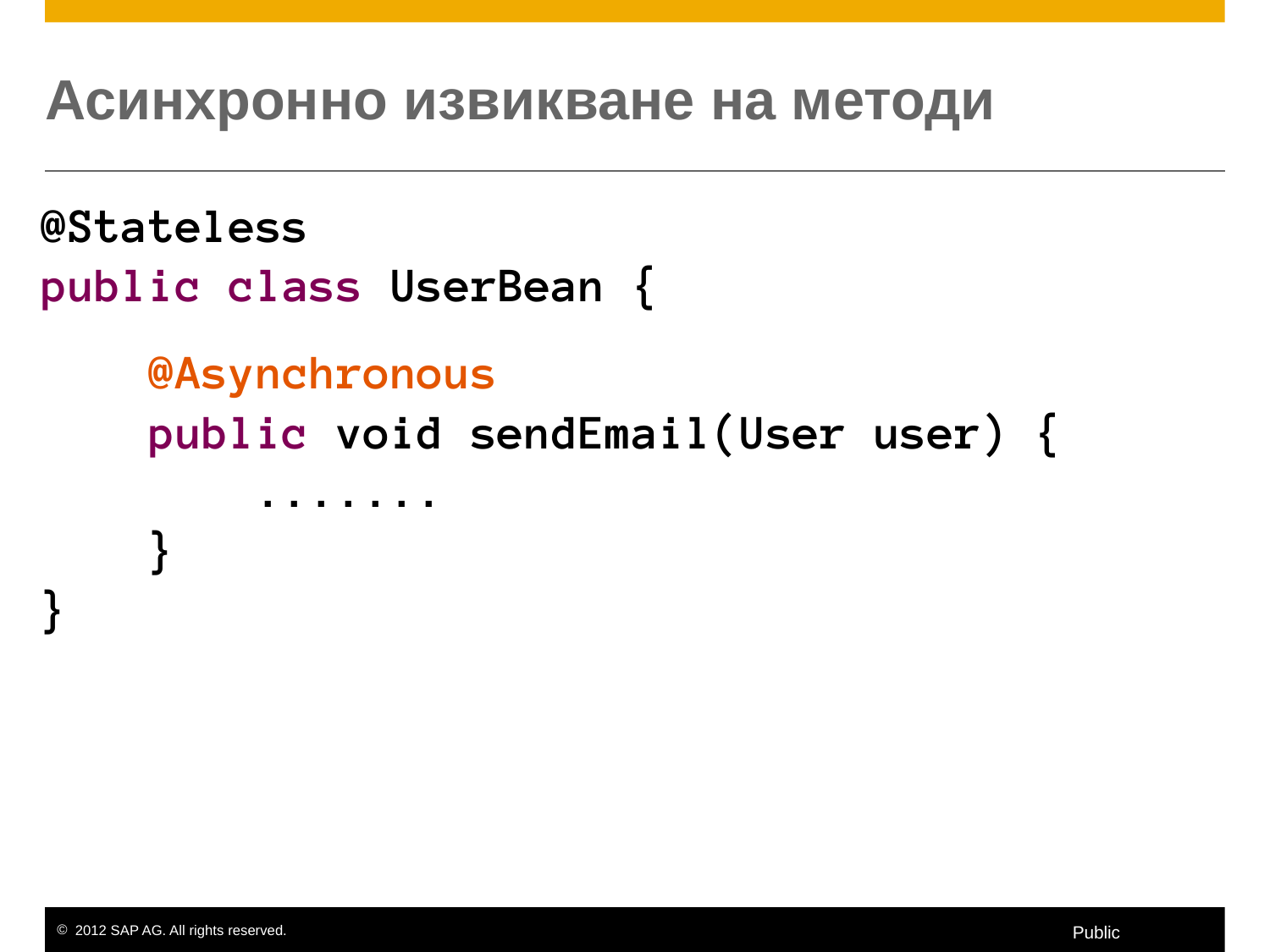

# Асинхронно извикване на методи
@Stateless
public class UserBean {
    @Asynchronous
    public void sendEmail(User user) {
        .......
    }
}